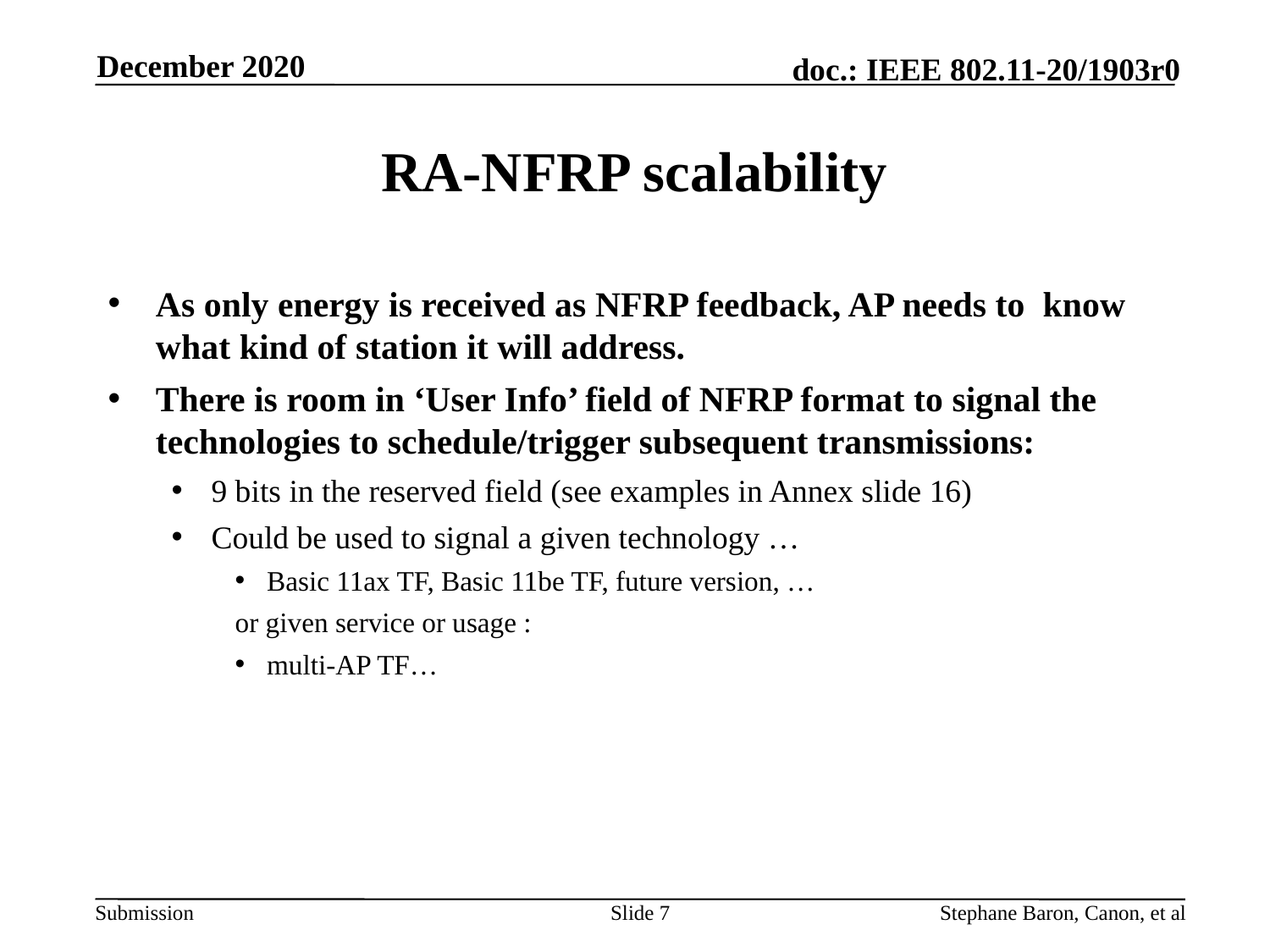

December 2020
# RA-NFRP scalability
As only energy is received as NFRP feedback, AP needs to  know what kind of station it will address.
There is room in ‘User Info’ field of NFRP format to signal the technologies to schedule/trigger subsequent transmissions:
9 bits in the reserved field (see examples in Annex slide 16)
Could be used to signal a given technology …
Basic 11ax TF, Basic 11be TF, future version, …
or given service or usage :
multi-AP TF…

Slide 7
Stephane Baron, Canon, et al